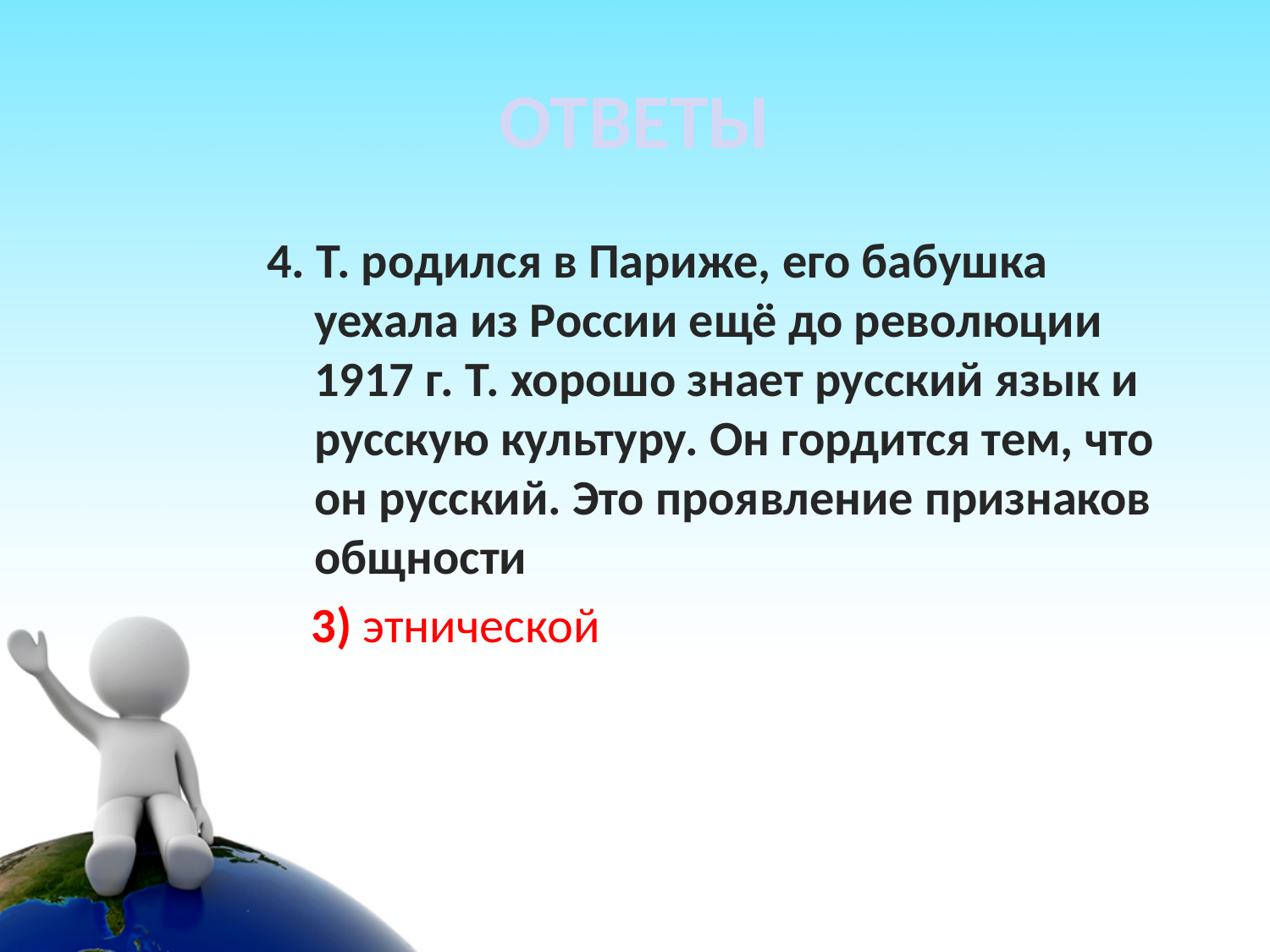

# ОТВЕТЫ
4. Т. родился в Париже, его бабушка уехала из России ещё до революции 1917 г. Т. хорошо знает русский язык и русскую культуру. Он гордится тем, что он русский. Это проявление признаков общности
    3) этнической